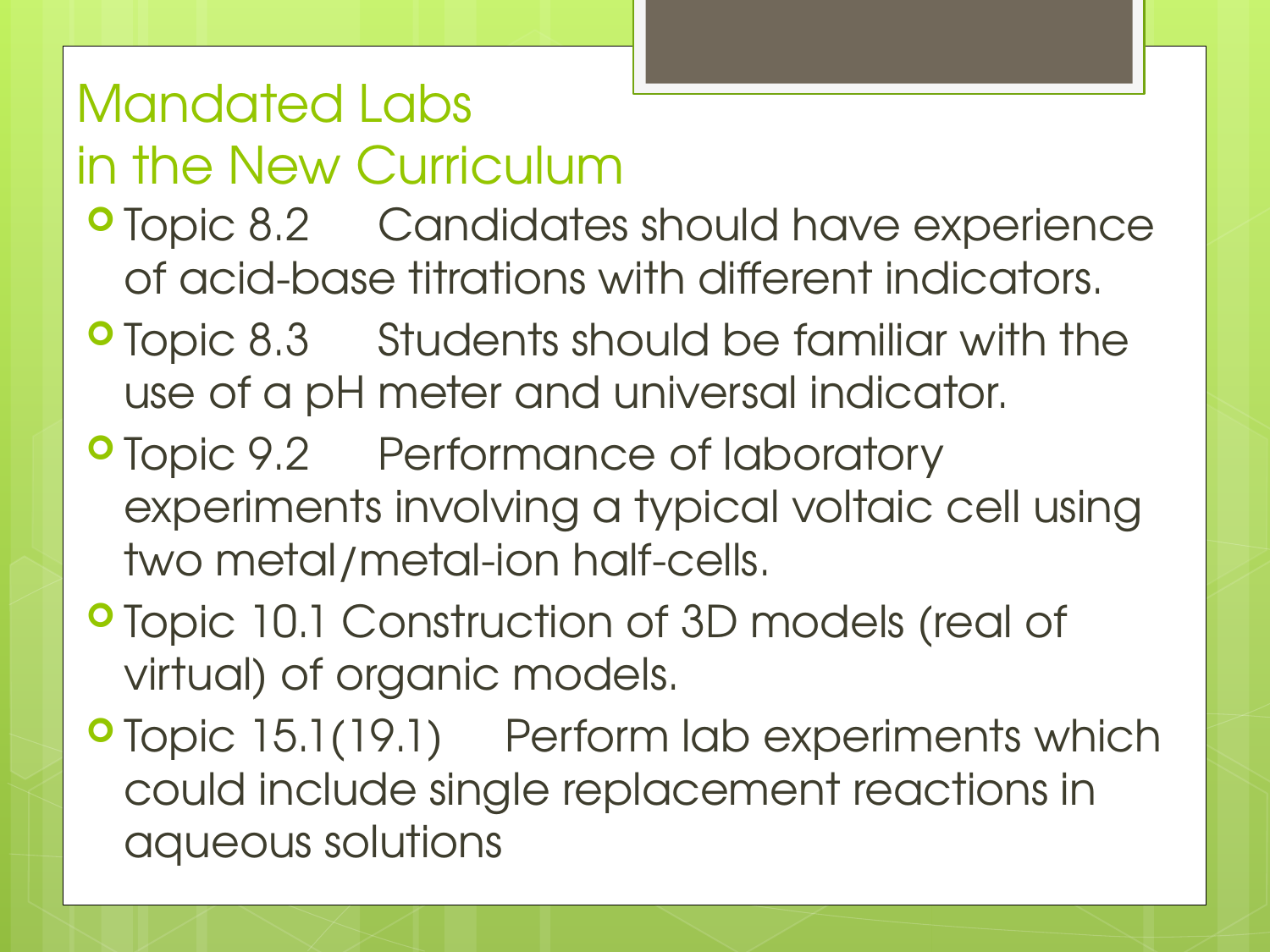

# Mandated Labs in the New Curriculum
Topic 8.2	Candidates should have experience of acid-base titrations with different indicators.
Topic 8.3	Students should be familiar with the use of a pH meter and universal indicator.
Topic 9.2	Performance of laboratory experiments involving a typical voltaic cell using two metal/metal-ion half-cells.
Topic 10.1 Construction of 3D models (real of virtual) of organic models.
Topic 15.1(19.1)	Perform lab experiments which could include single replacement reactions in aqueous solutions